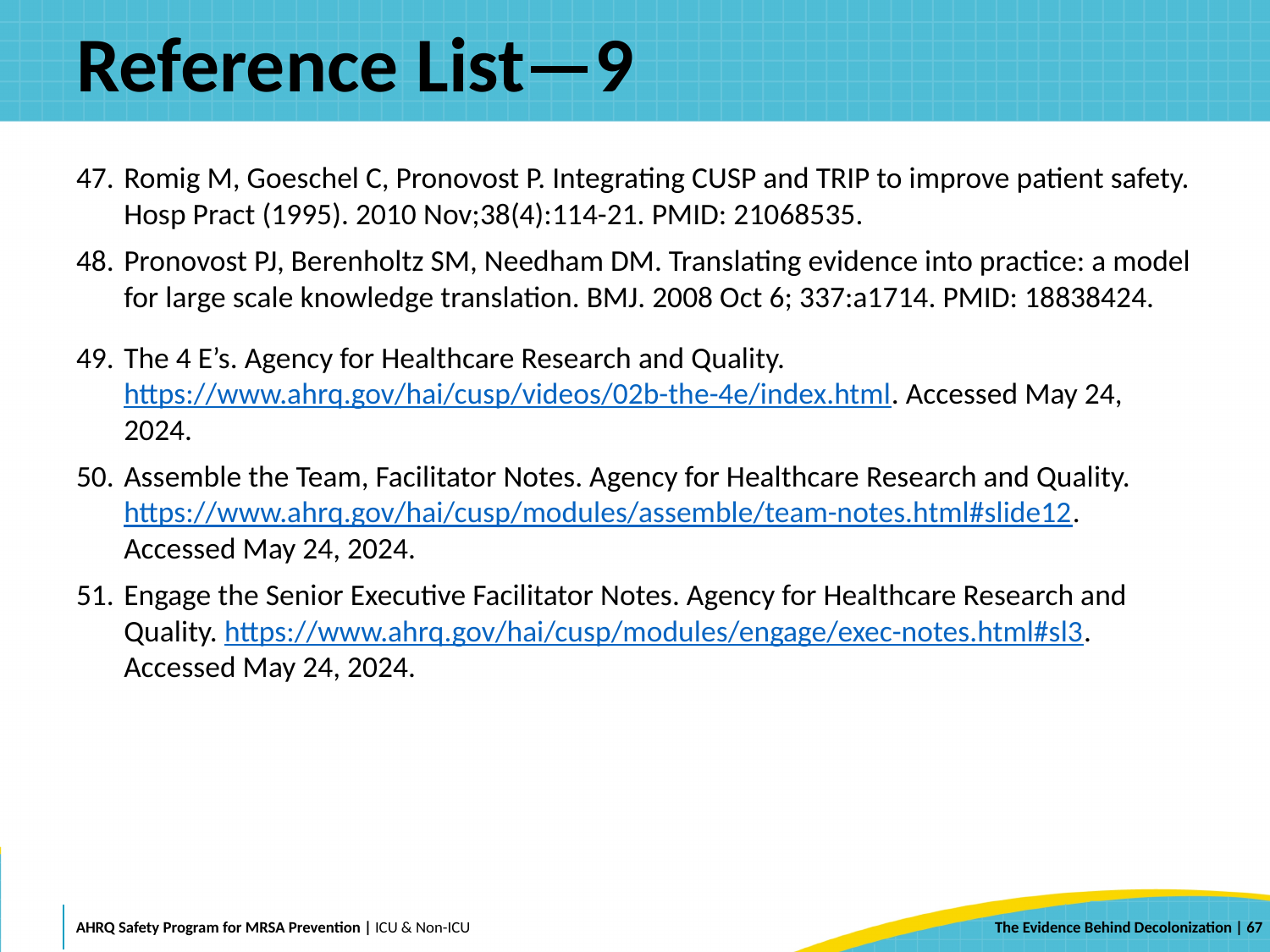

# Reference List—9
Romig M, Goeschel C, Pronovost P. Integrating CUSP and TRIP to improve patient safety. Hosp Pract (1995). 2010 Nov;38(4):114-21. PMID: 21068535.
Pronovost PJ, Berenholtz SM, Needham DM. Translating evidence into practice: a model for large scale knowledge translation. BMJ. 2008 Oct 6; 337:a1714. PMID: 18838424.
The 4 E’s. Agency for Healthcare Research and Quality. https://www.ahrq.gov/hai/cusp/videos/02b-the-4e/index.html. Accessed May 24, 2024.
Assemble the Team, Facilitator Notes. Agency for Healthcare Research and Quality. https://www.ahrq.gov/hai/cusp/modules/assemble/team-notes.html#slide12. Accessed May 24, 2024.
Engage the Senior Executive Facilitator Notes. Agency for Healthcare Research and Quality. https://www.ahrq.gov/hai/cusp/modules/engage/exec-notes.html#sl3. Accessed May 24, 2024.

 | 67